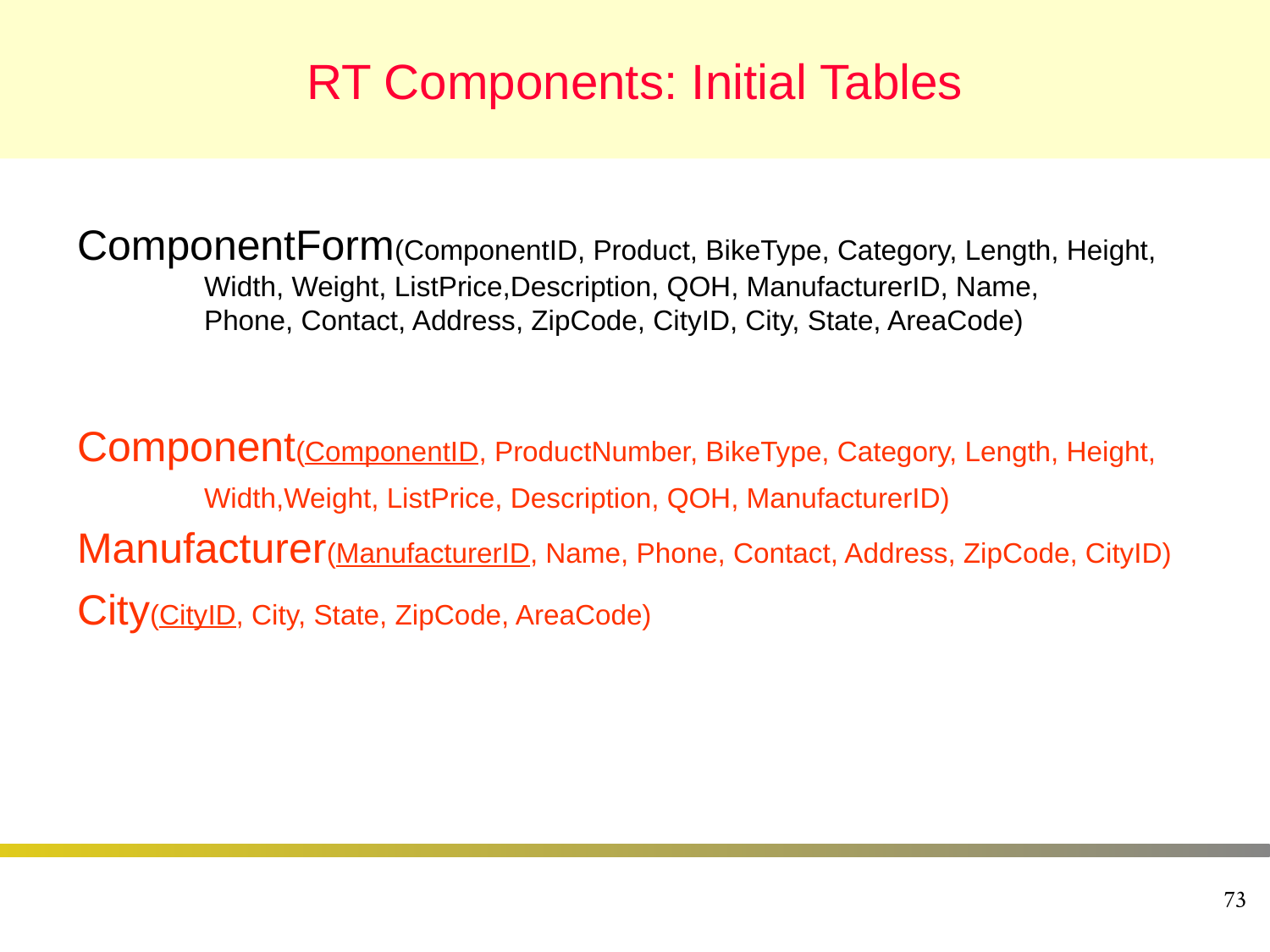

# RT Components: Initial Tables
ComponentForm(ComponentID, Product, BikeType, Category, Length, Height,
	Width, Weight, ListPrice,Description, QOH, ManufacturerID, Name,
	Phone, Contact, Address, ZipCode, CityID, City, State, AreaCode)
Component(ComponentID, ProductNumber, BikeType, Category, Length, Height,
	Width,Weight, ListPrice, Description, QOH, ManufacturerID)
Manufacturer(ManufacturerID, Name, Phone, Contact, Address, ZipCode, CityID)
City(CityID, City, State, ZipCode, AreaCode)
73